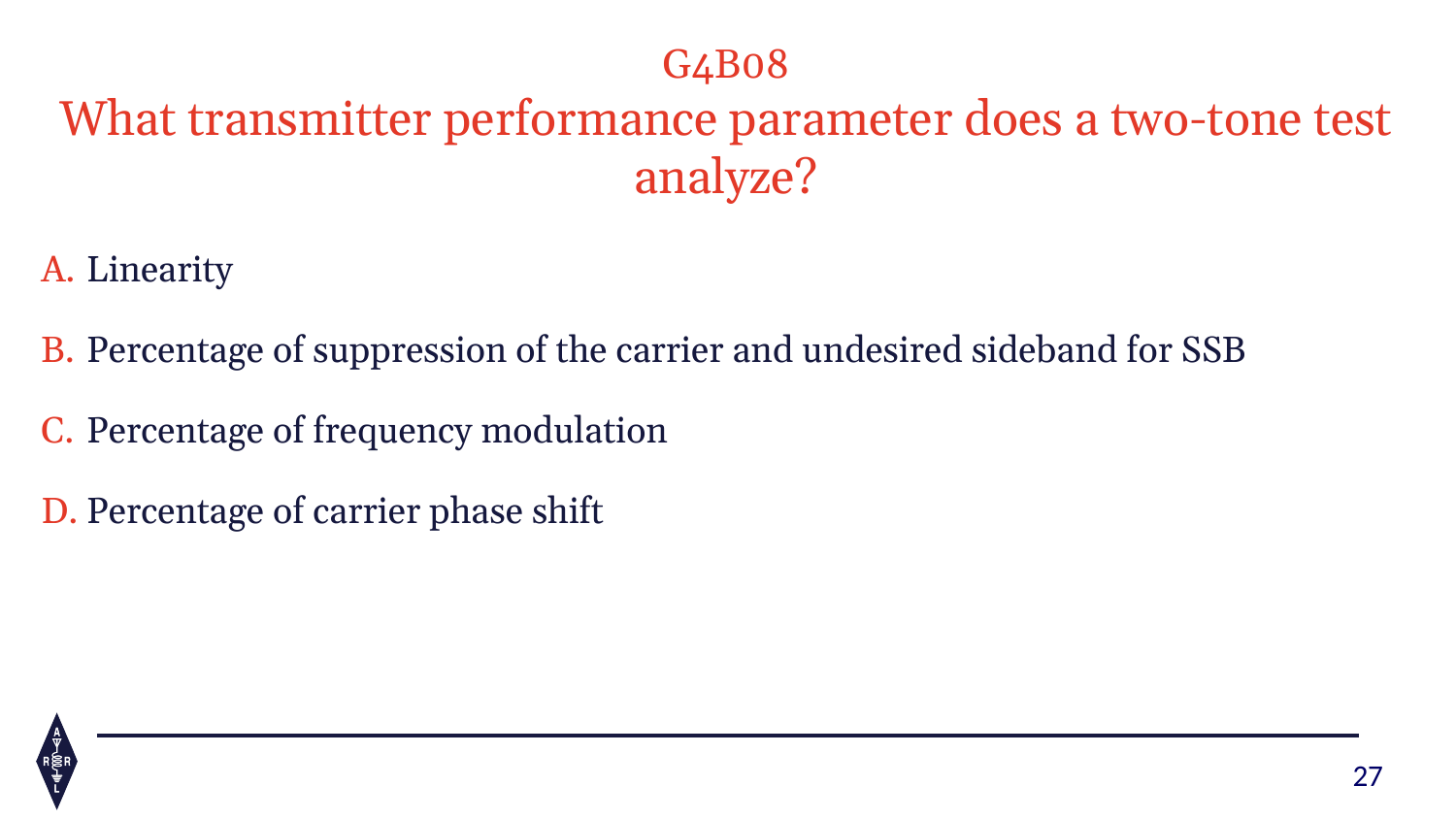

G4B08
What transmitter performance parameter does a two-tone test analyze?
Linearity
Percentage of suppression of the carrier and undesired sideband for SSB
Percentage of frequency modulation
Percentage of carrier phase shift
27